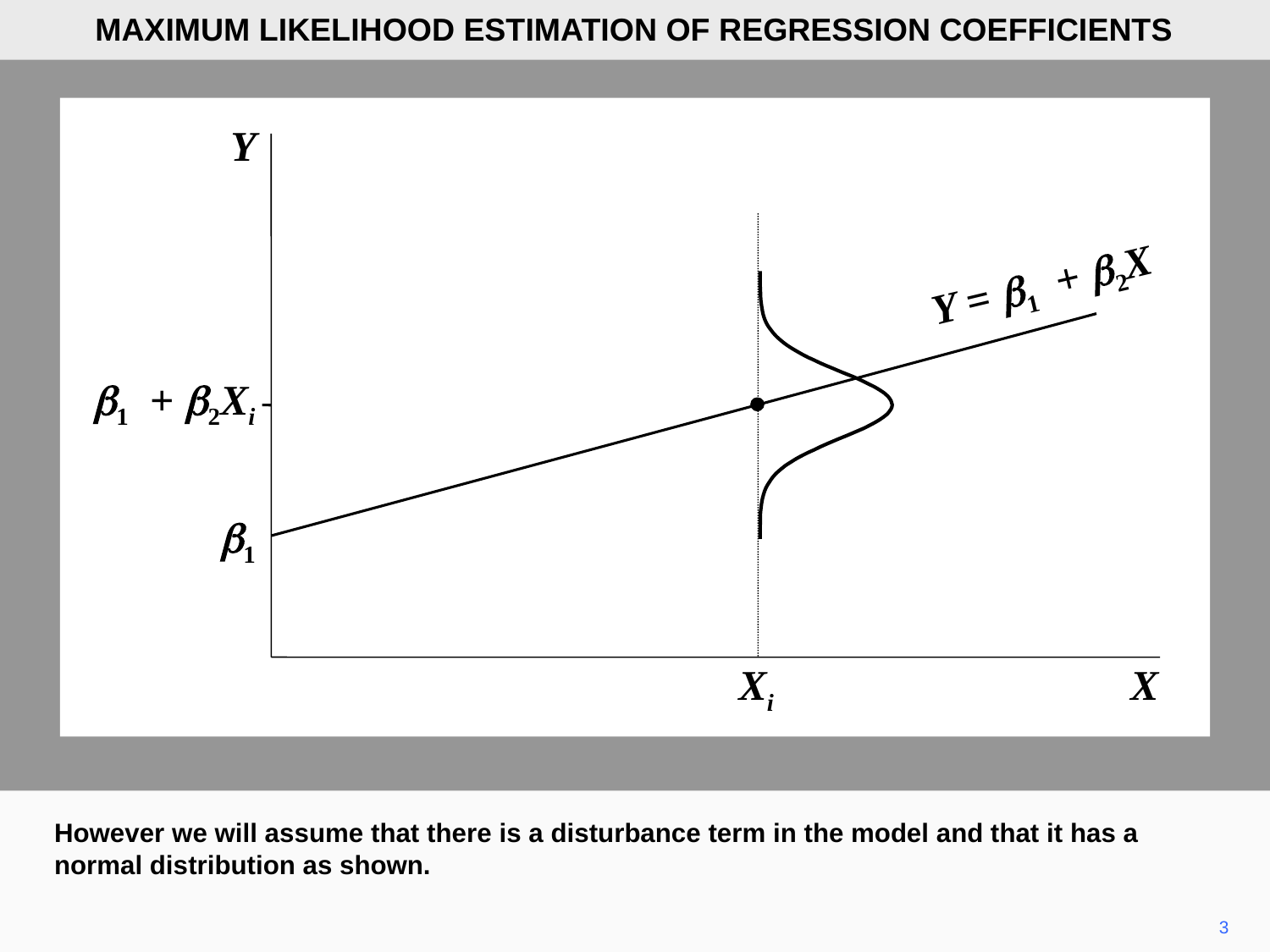

MAXIMUM LIKELIHOOD ESTIMATION OF REGRESSION COEFFICIENTS

Y

Y = β1 + β2X

β1 + β2Xi

β1
Xi
X

However we will assume that there is a disturbance term in the model and that it has a normal distribution as shown.
3